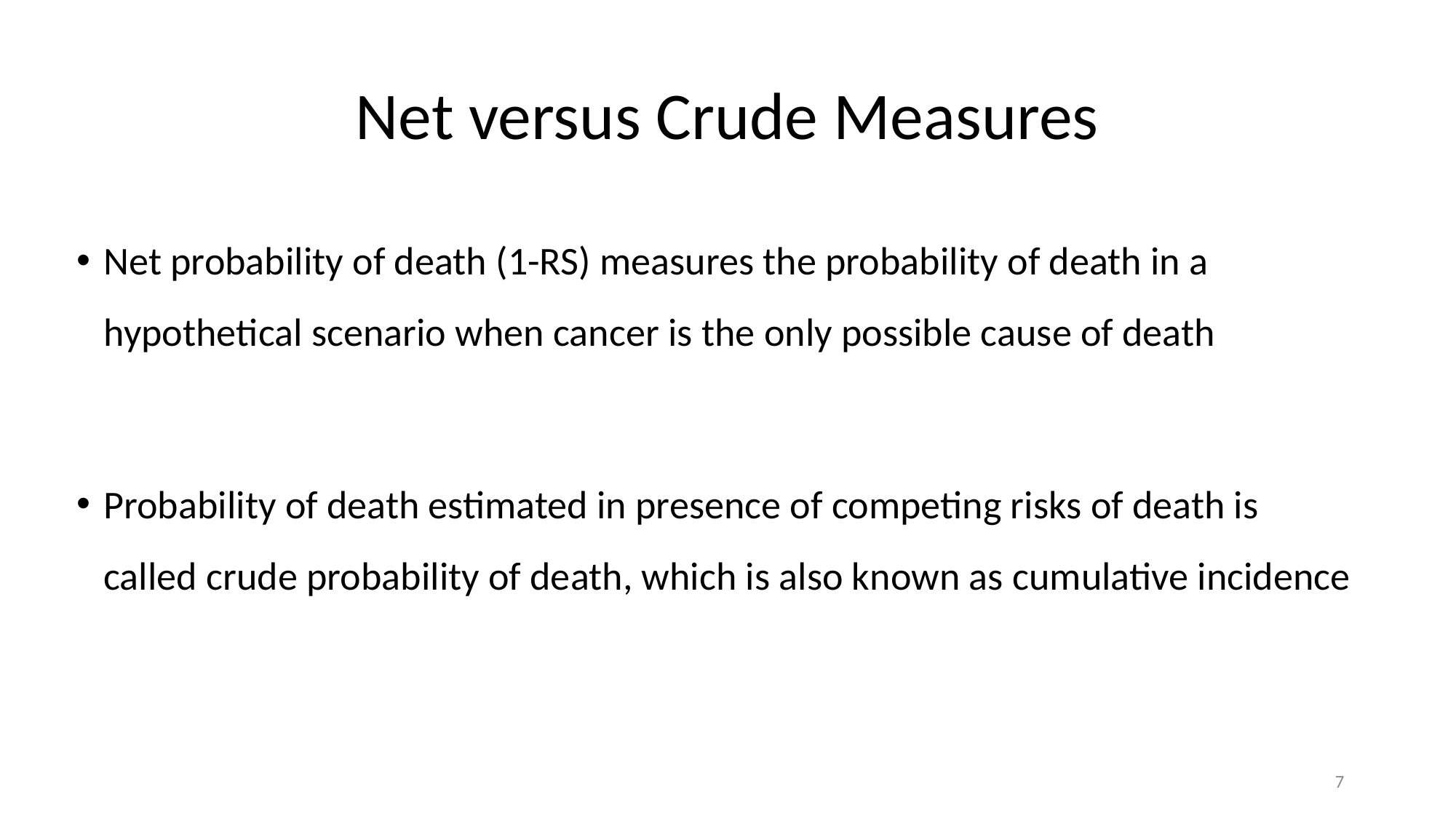

# Net versus Crude Measures
Net probability of death (1-RS) measures the probability of death in a hypothetical scenario when cancer is the only possible cause of death

Probability of death estimated in presence of competing risks of death is called crude probability of death, which is also known as cumulative incidence

7